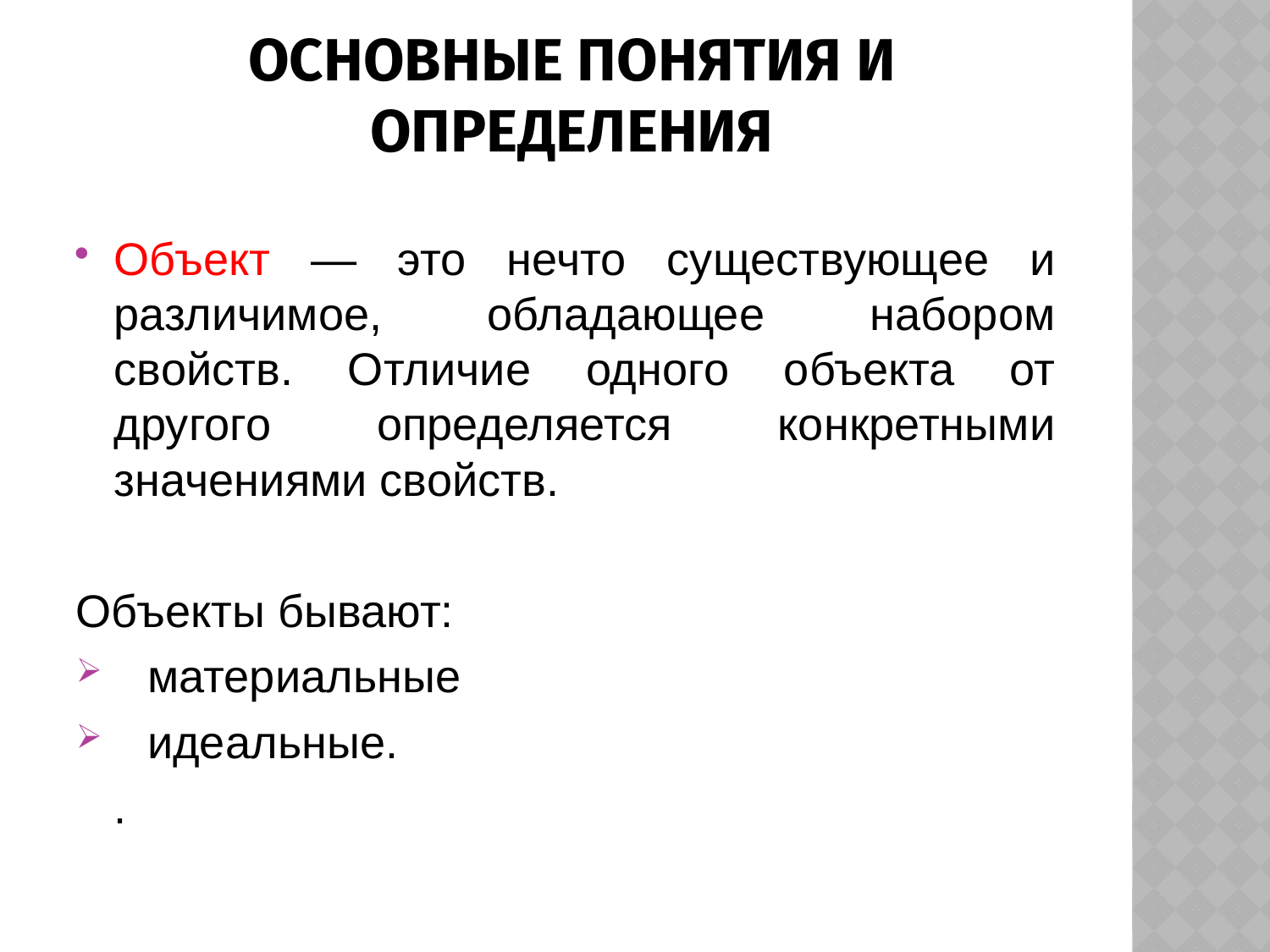

# Основные понятия и определения
Объект — это нечто существующее и различимое, обладающее набором свойств. Отличие одного объекта от другого определяется конкретными значениями свойств.

Объекты бывают:
материальные
идеальные.
	.